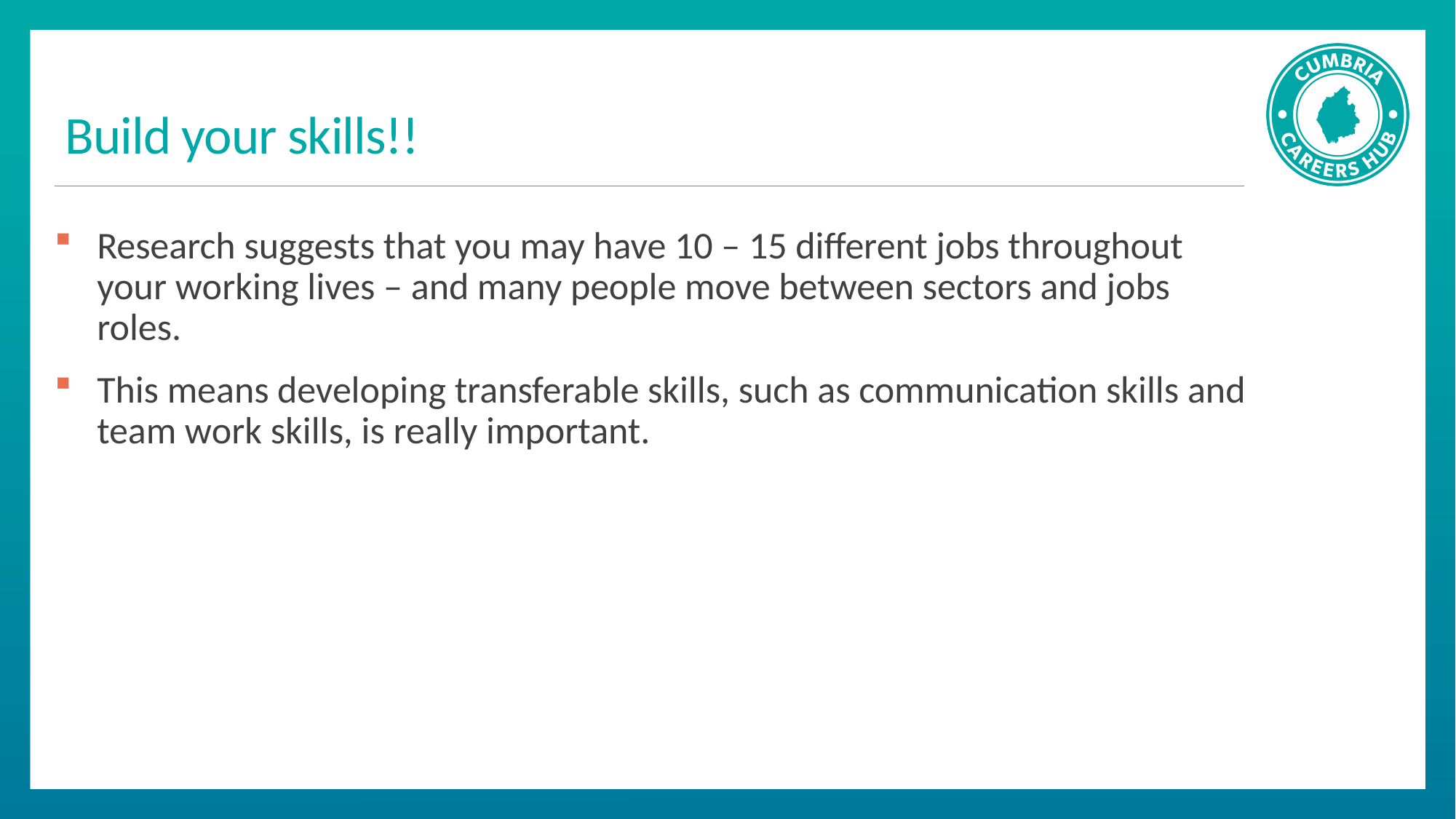

# Build your skills!!
Research suggests that you may have 10 – 15 different jobs throughout your working lives – and many people move between sectors and jobs roles.
This means developing transferable skills, such as communication skills and team work skills, is really important.